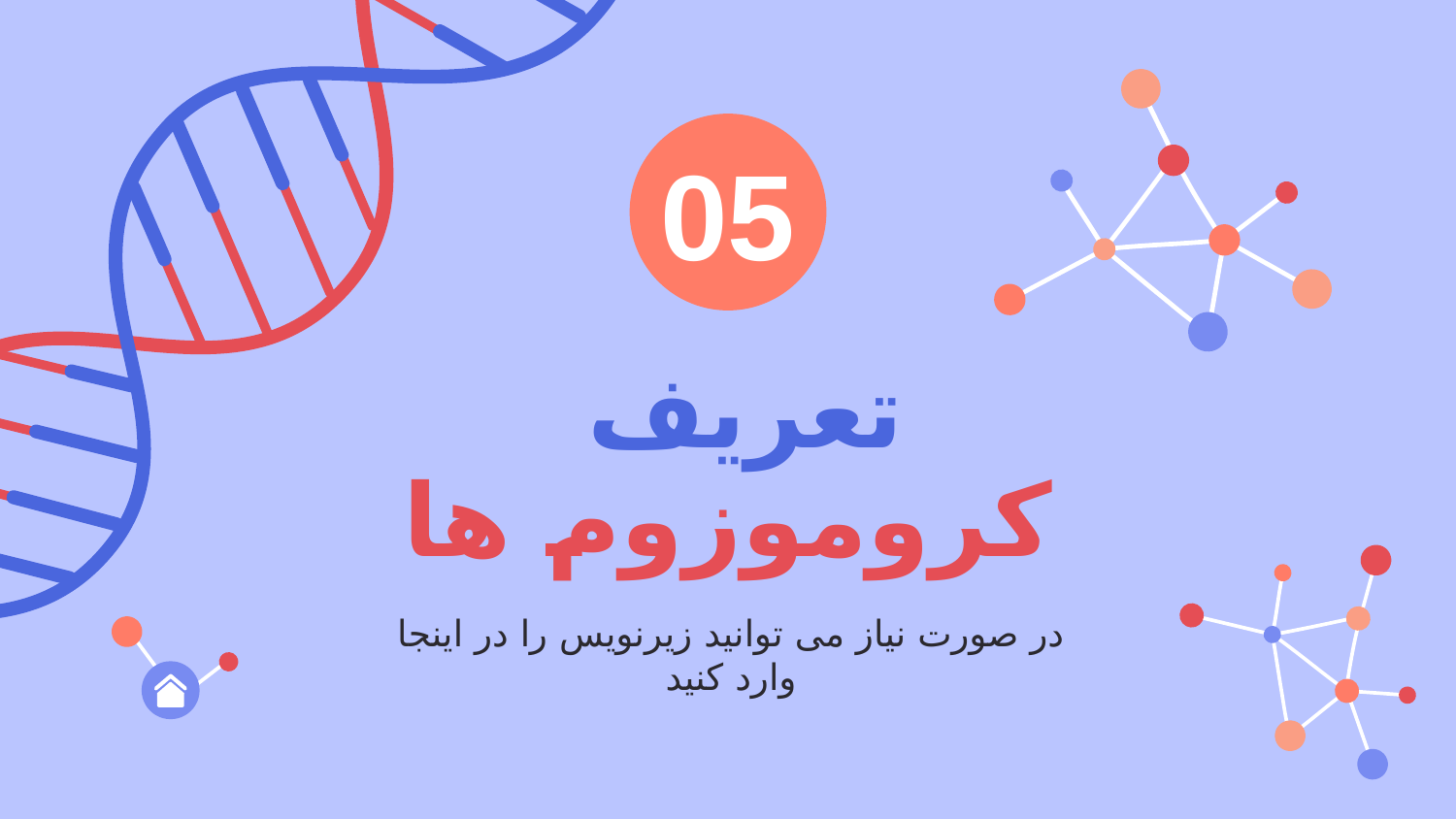

05
# تعریف کروموزوم ها
در صورت نیاز می توانید زیرنویس را در اینجا وارد کنید